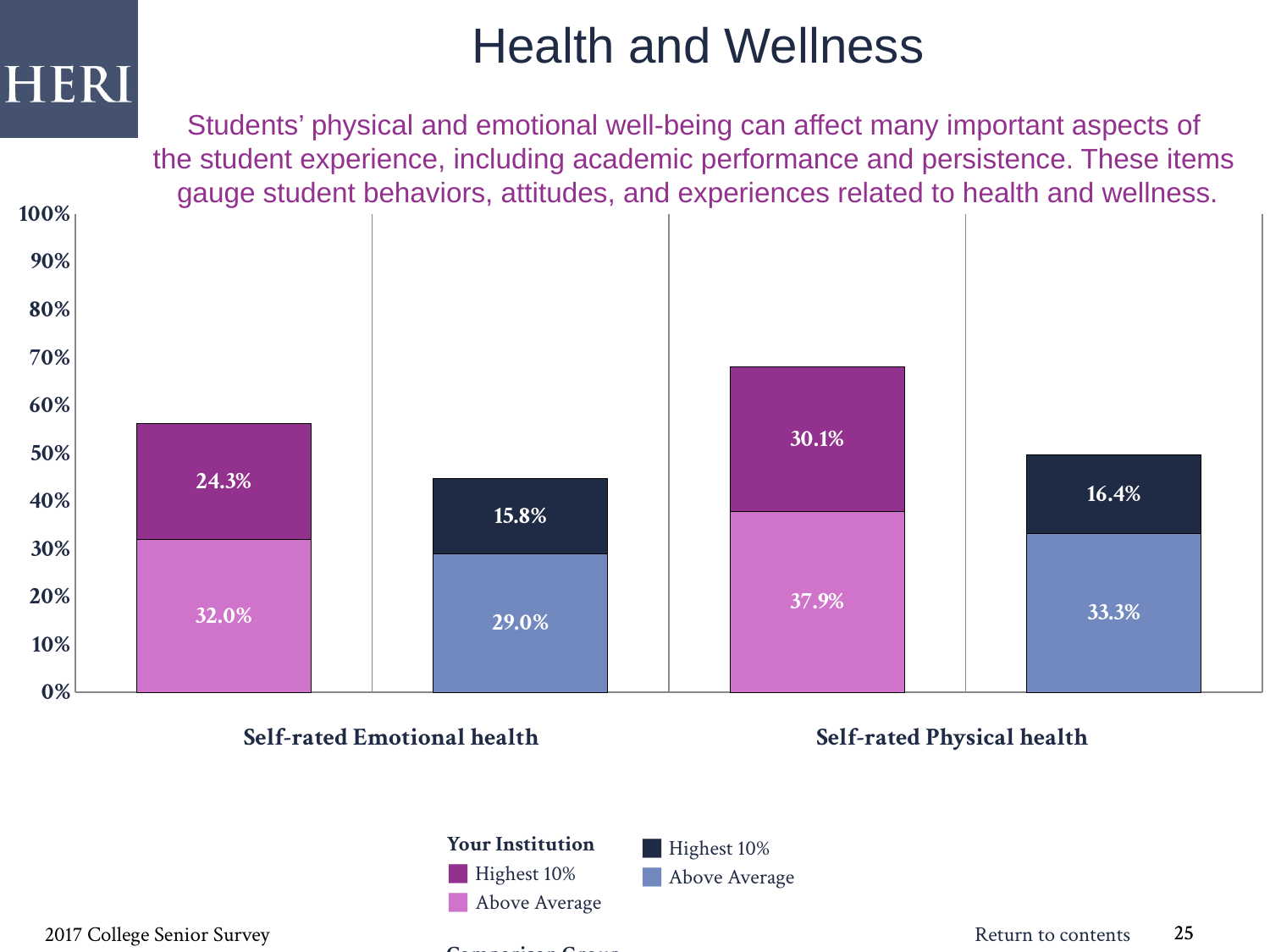

Health and Wellness
Students’ physical and emotional well-being can affect many important aspects of
the student experience, including academic performance and persistence. These items
gauge student behaviors, attitudes, and experiences related to health and wellness.

### Chart

| Category | above avg | Highest 10 |
|---|---|---|
| emotional health | 0.32 | 0.243 |
| comp | 0.29 | 0.158 |
| physical health | 0.379 | 0.301 |
| comp | 0.333 | 0.164 |
Self-rated Emotional health
Self-rated Physical health
Your Institution
■ Highest 10%
■ Above Average

Comparison Group
■ Highest 10%
■ Above Average

2017 College Senior Survey
25
25